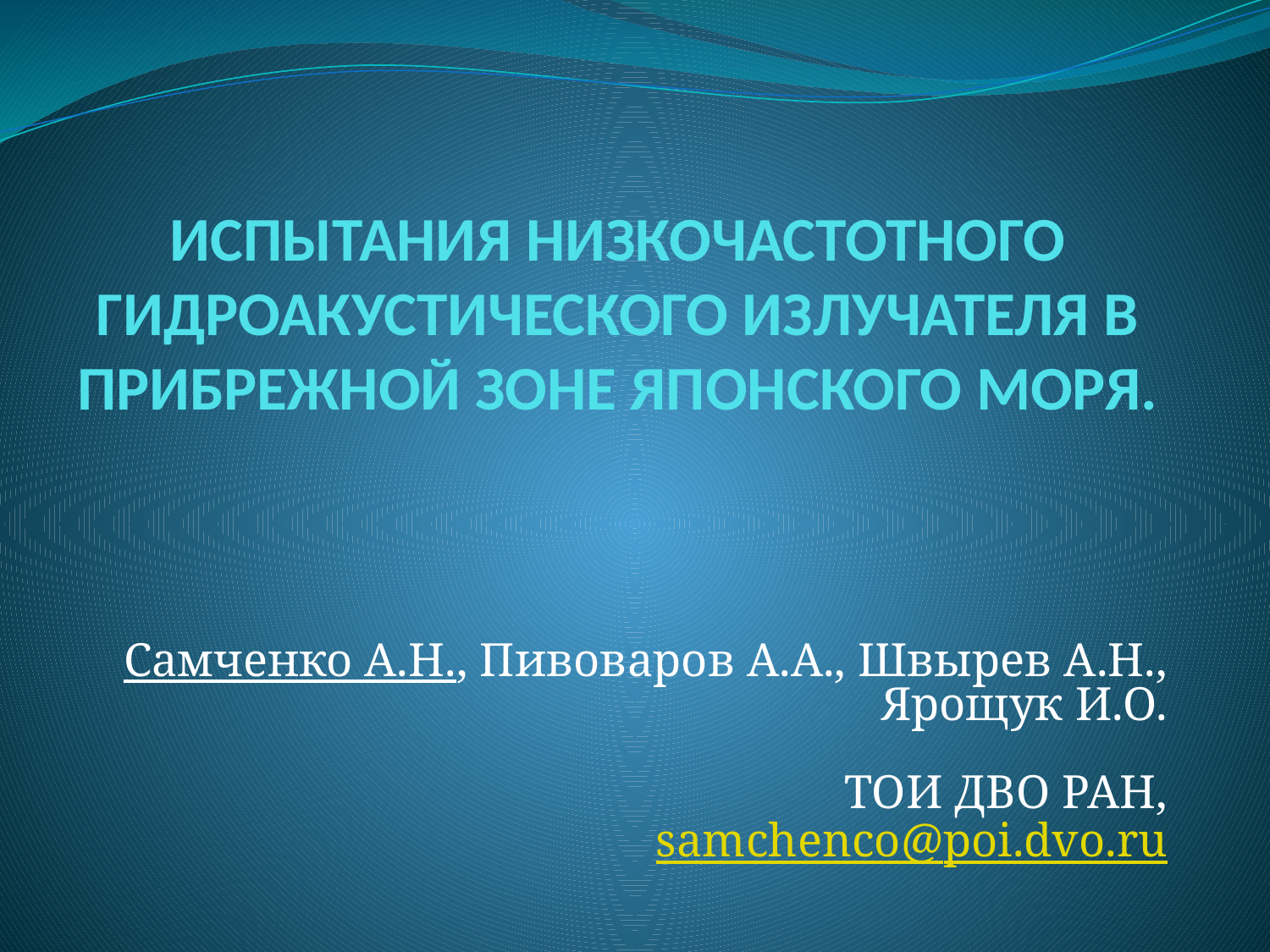

# испытания низкочастотного гидроакустического излучателя в прибрежной зоне Японского моря.
Самченко А.Н., Пивоваров А.А., Швырев А.Н., Ярощук И.О.
 
ТОИ ДВО РАН,
samchenco@poi.dvo.ru